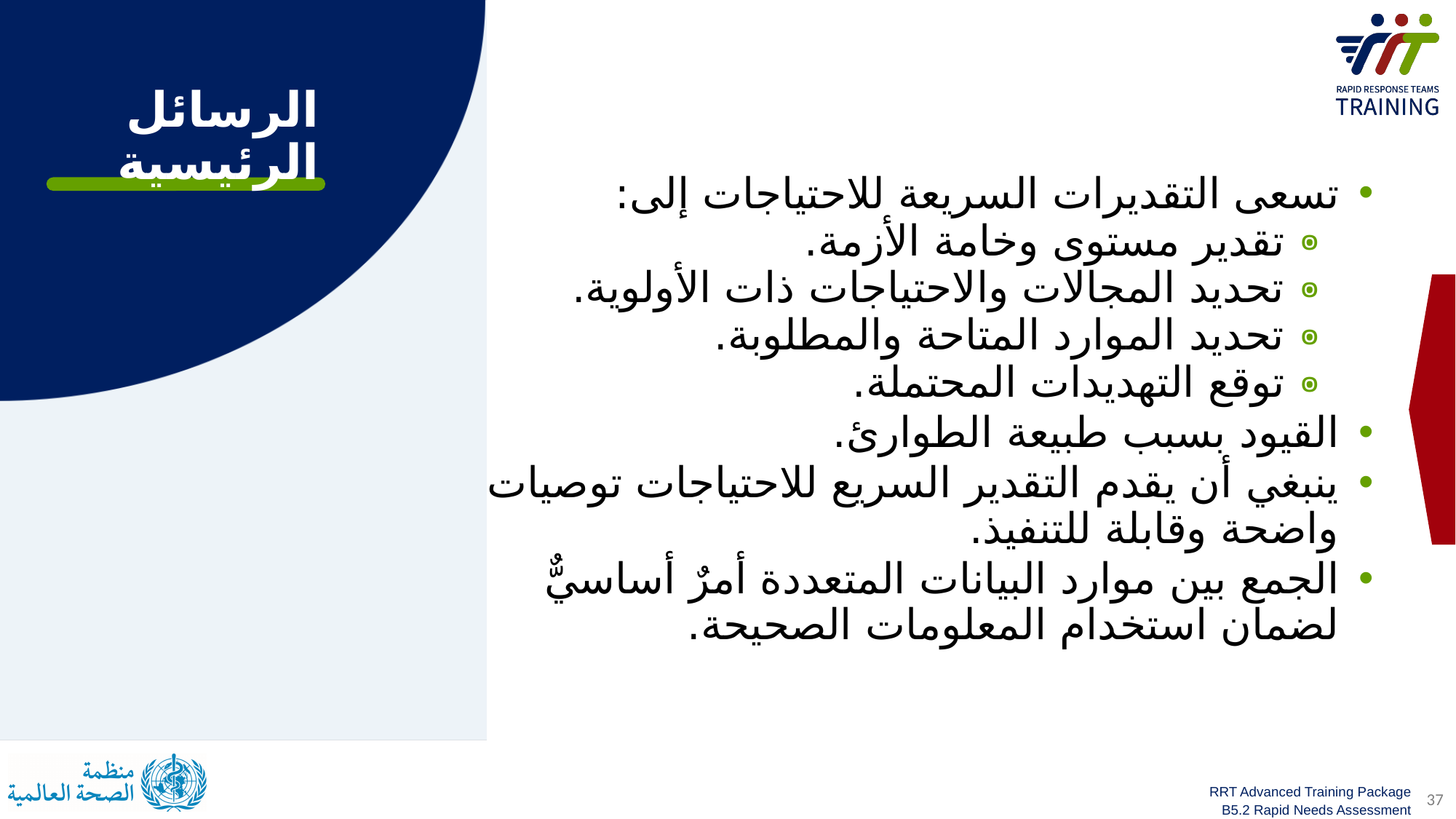

الرسائل الرئيسية
تسعى التقديرات السريعة للاحتياجات إلى:
تقدير مستوى وخامة الأزمة.
تحديد المجالات والاحتياجات ذات الأولوية.
تحديد الموارد المتاحة والمطلوبة.
توقع التهديدات المحتملة.
القيود بسبب طبيعة الطوارئ.
ينبغي أن يقدم التقدير السريع للاحتياجات توصيات واضحة وقابلة للتنفيذ.
الجمع بين موارد البيانات المتعددة أمرٌ أساسيٌّ لضمان استخدام المعلومات الصحيحة.